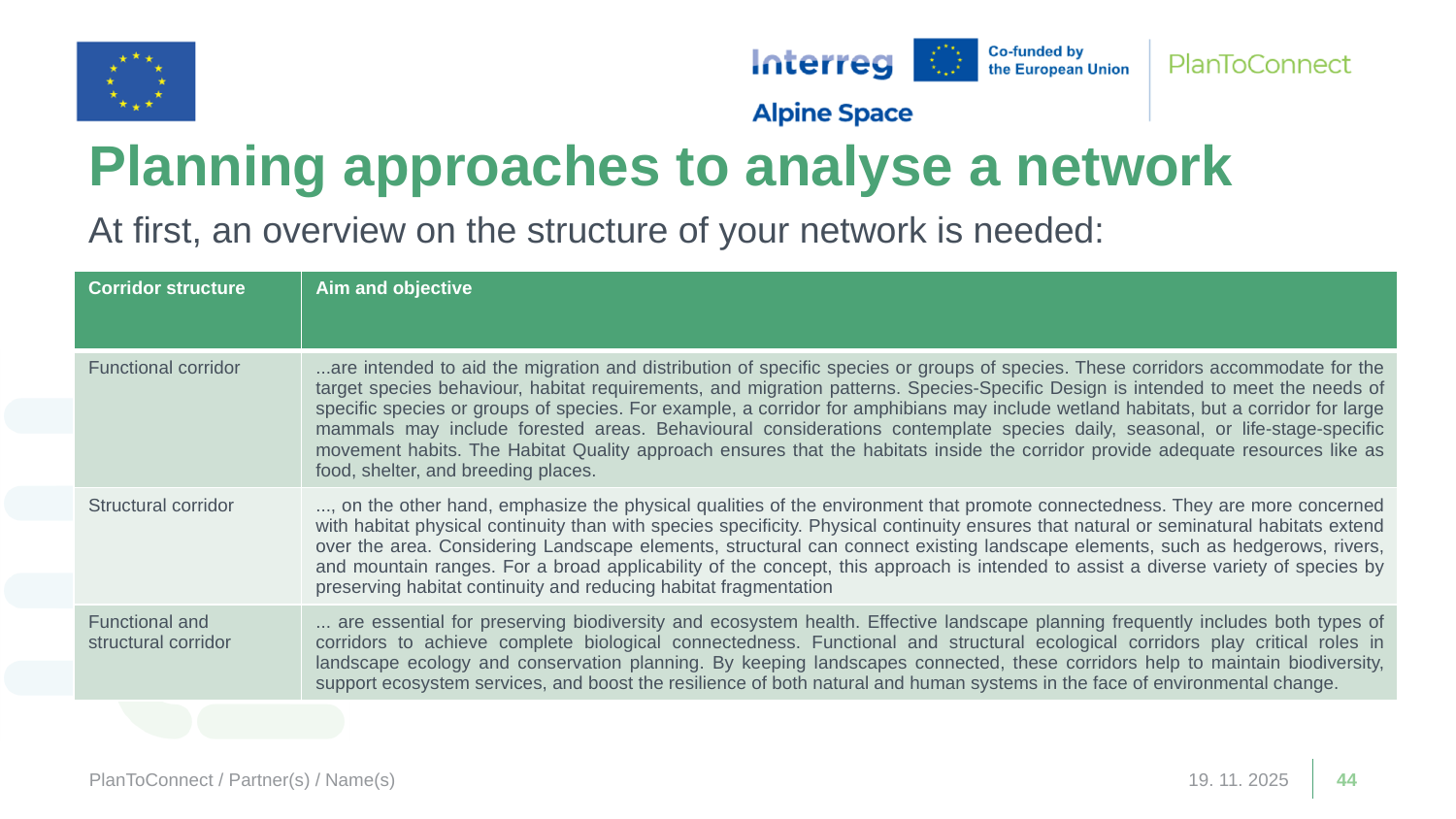

Planning approaches to analyse a network
At first, an overview on the structure of your network is needed:

| Corridor structure | Aim and objective |
| --- | --- |
| Functional corridor | ...are intended to aid the migration and distribution of specific species or groups of species. These corridors accommodate for the target species behaviour, habitat requirements, and migration patterns. Species-Specific Design is intended to meet the needs of specific species or groups of species. For example, a corridor for amphibians may include wetland habitats, but a corridor for large mammals may include forested areas. Behavioural considerations contemplate species daily, seasonal, or life-stage-specific movement habits. The Habitat Quality approach ensures that the habitats inside the corridor provide adequate resources like as food, shelter, and breeding places. |
| Structural corridor | ..., on the other hand, emphasize the physical qualities of the environment that promote connectedness. They are more concerned with habitat physical continuity than with species specificity. Physical continuity ensures that natural or seminatural habitats extend over the area. Considering Landscape elements, structural can connect existing landscape elements, such as hedgerows, rivers, and mountain ranges. For a broad applicability of the concept, this approach is intended to assist a diverse variety of species by preserving habitat continuity and reducing habitat fragmentation |
| Functional and structural corridor | ... are essential for preserving biodiversity and ecosystem health. Effective landscape planning frequently includes both types of corridors to achieve complete biological connectedness. Functional and structural ecological corridors play critical roles in landscape ecology and conservation planning. By keeping landscapes connected, these corridors help to maintain biodiversity, support ecosystem services, and boost the resilience of both natural and human systems in the face of environmental change. |
PlanToConnect / Partner(s) / Name(s)
19. 11. 2025
44